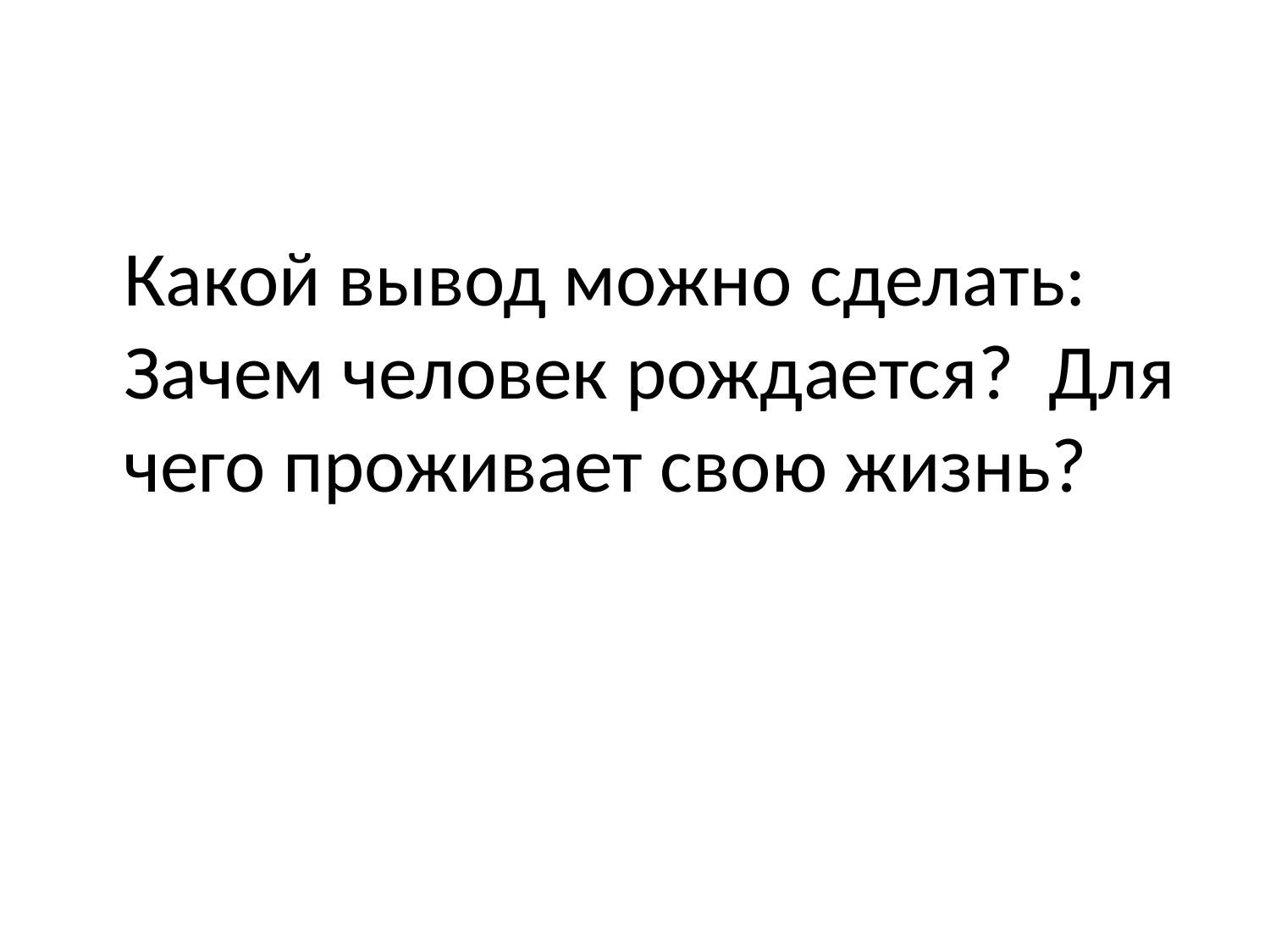

#
Какой вывод можно сделать: Зачем человек рождается?  Для чего проживает свою жизнь?